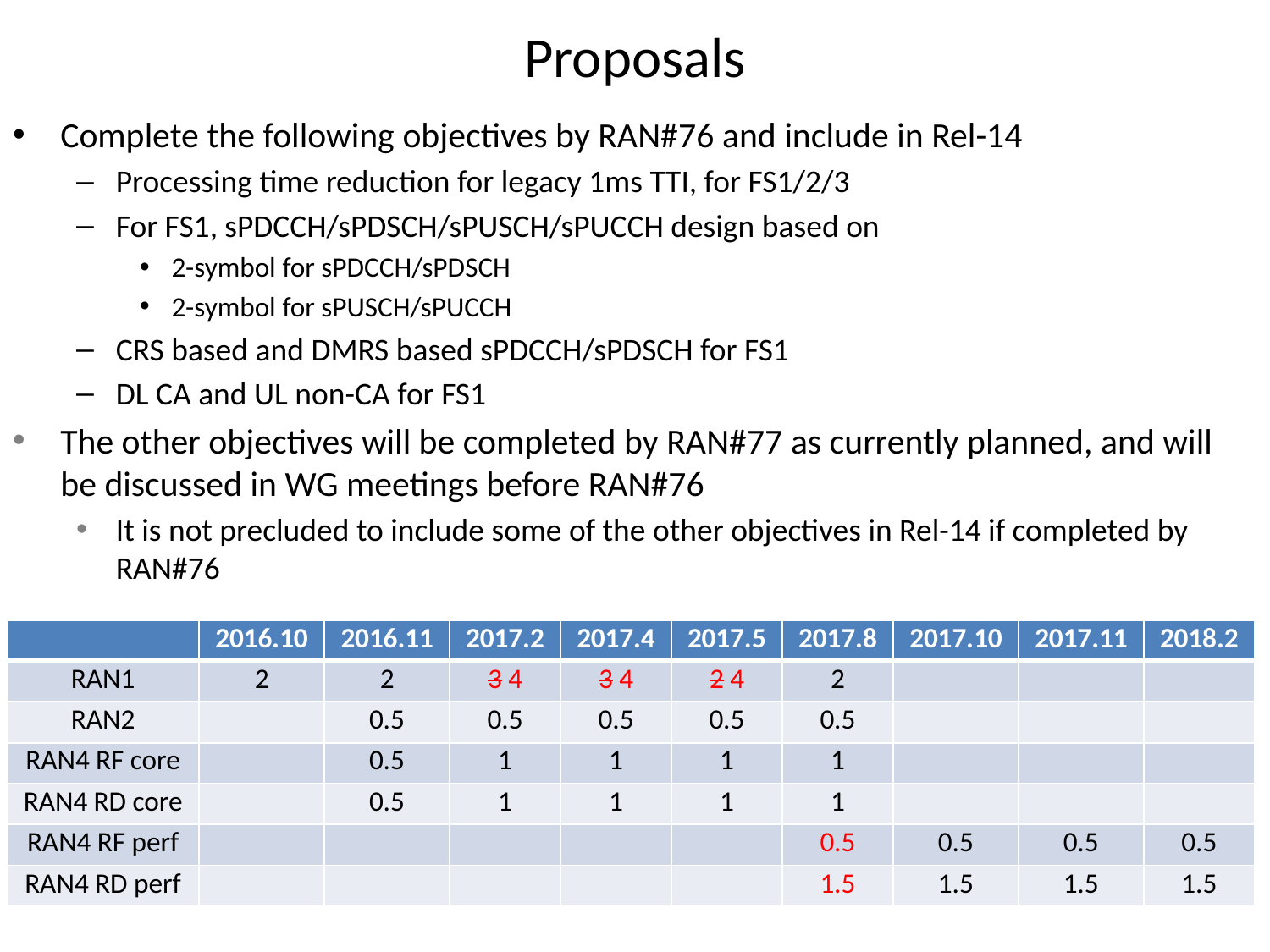

# Proposals
Complete the following objectives by RAN#76 and include in Rel-14
Processing time reduction for legacy 1ms TTI, for FS1/2/3
For FS1, sPDCCH/sPDSCH/sPUSCH/sPUCCH design based on
2-symbol for sPDCCH/sPDSCH
2-symbol for sPUSCH/sPUCCH
CRS based and DMRS based sPDCCH/sPDSCH for FS1
DL CA and UL non-CA for FS1
The other objectives will be completed by RAN#77 as currently planned, and will be discussed in WG meetings before RAN#76
It is not precluded to include some of the other objectives in Rel-14 if completed by RAN#76
|  | 2016.10 | 2016.11 | 2017.2 | 2017.4 | 2017.5 | 2017.8 | 2017.10 | 2017.11 | 2018.2 |
| --- | --- | --- | --- | --- | --- | --- | --- | --- | --- |
| RAN1 | 2 | 2 | 3 4 | 3 4 | 2 4 | 2 |  |  |  |
| RAN2 |  | 0.5 | 0.5 | 0.5 | 0.5 | 0.5 |  |  |  |
| RAN4 RF core |  | 0.5 | 1 | 1 | 1 | 1 |  |  |  |
| RAN4 RD core |  | 0.5 | 1 | 1 | 1 | 1 |  |  |  |
| RAN4 RF perf |  |  |  |  |  | 0.5 | 0.5 | 0.5 | 0.5 |
| RAN4 RD perf |  |  |  |  |  | 1.5 | 1.5 | 1.5 | 1.5 |